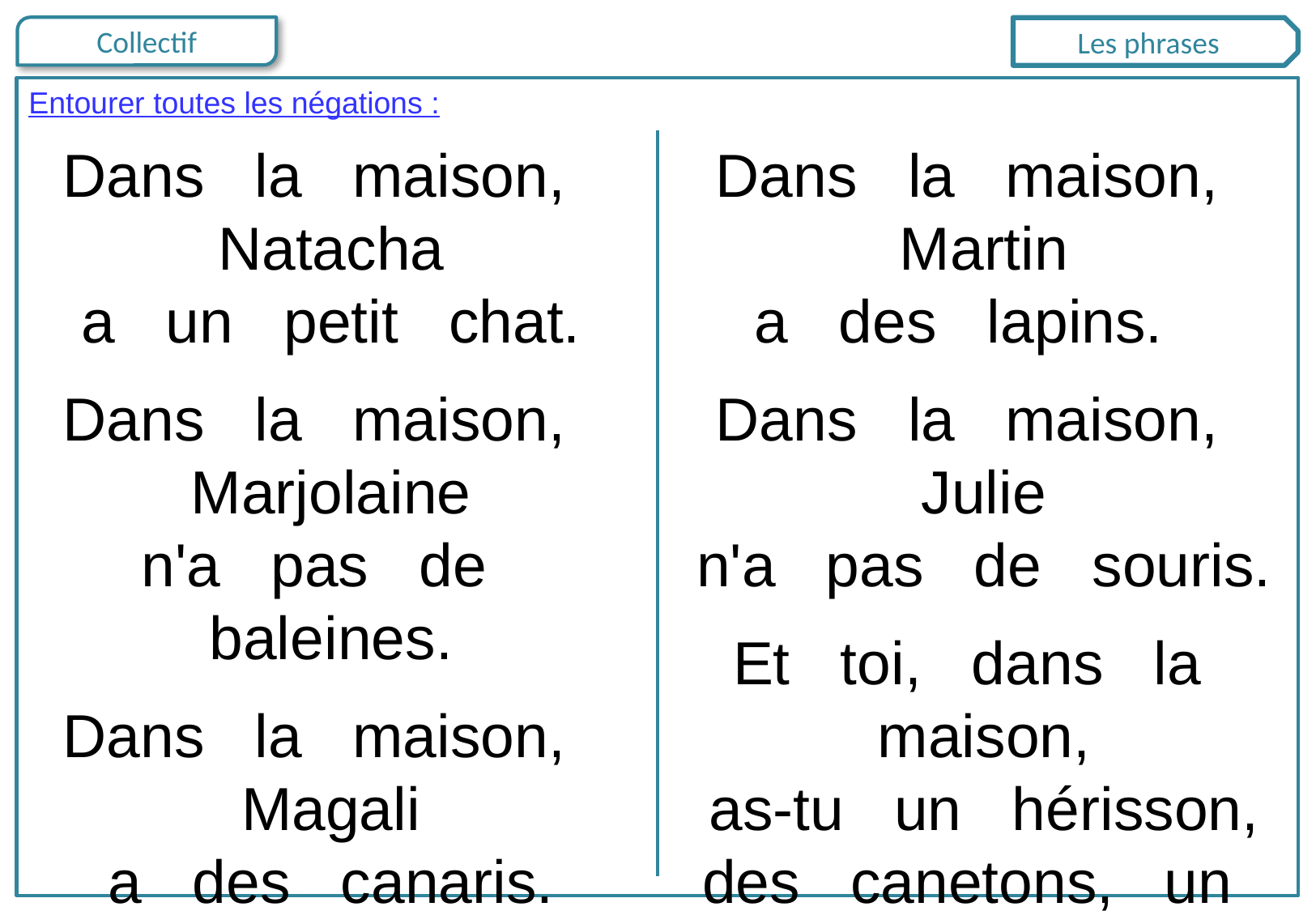

Les phrases
Entourer toutes les négations :
Dans   la   maison,   Natacha
a   un   petit   chat.
Dans   la   maison,   Marjolaine
n'a   pas   de   baleines.
Dans   la   maison,   Magali
a   des   canaris.
Dans   la   maison,   Odile
n'a   pas   de   crocodiles.
Dans   la   maison,   Martin
a   des   lapins.
Dans   la   maison,   Julie
n'a   pas   de   souris.
Et   toi,   dans   la   maison,
as-tu   un   hérisson,
des   canetons,   un   chaton,
des   dindons   ou   un   ourson   ?